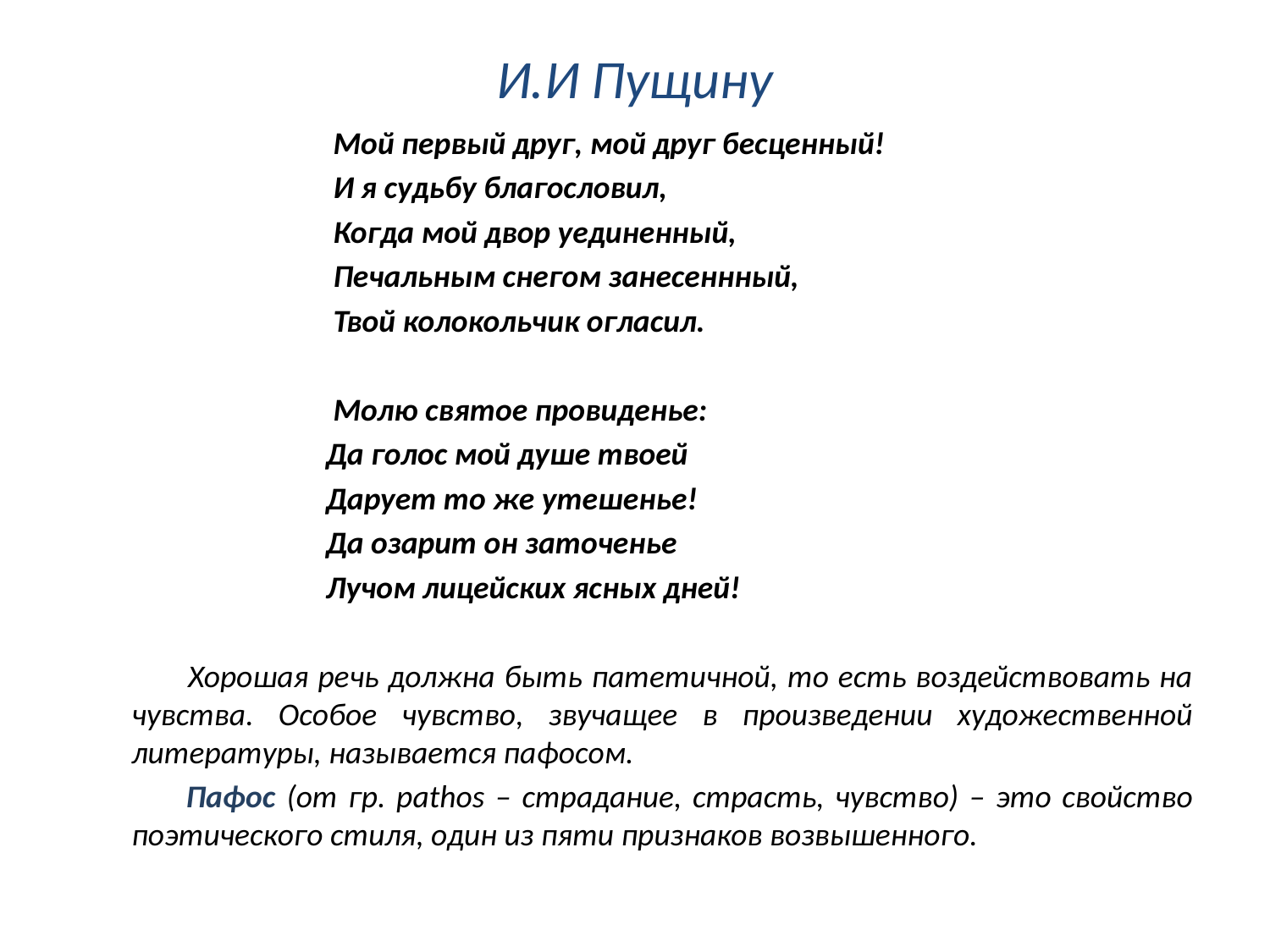

# И.И Пущину
                            Мой первый друг, мой друг бесценный!
                            И я судьбу благословил,
                            Когда мой двор уединенный,
                            Печальным снегом занесеннный,
                            Твой колокольчик огласил.

                            Молю святое провиденье:
                           Да голос мой душе твоей
                           Дарует то же утешенье!
                           Да озарит он заточенье
                           Лучом лицейских ясных дней!

      Хорошая речь должна быть патетичной, то есть воздействовать на чувства. Особое чувство, звучащее в произведении художественной литературы, называется пафосом.
     Пафос (от гр. рathos – страдание, страсть, чувство) – это свойство поэтического стиля, один из пяти признаков возвышенного.